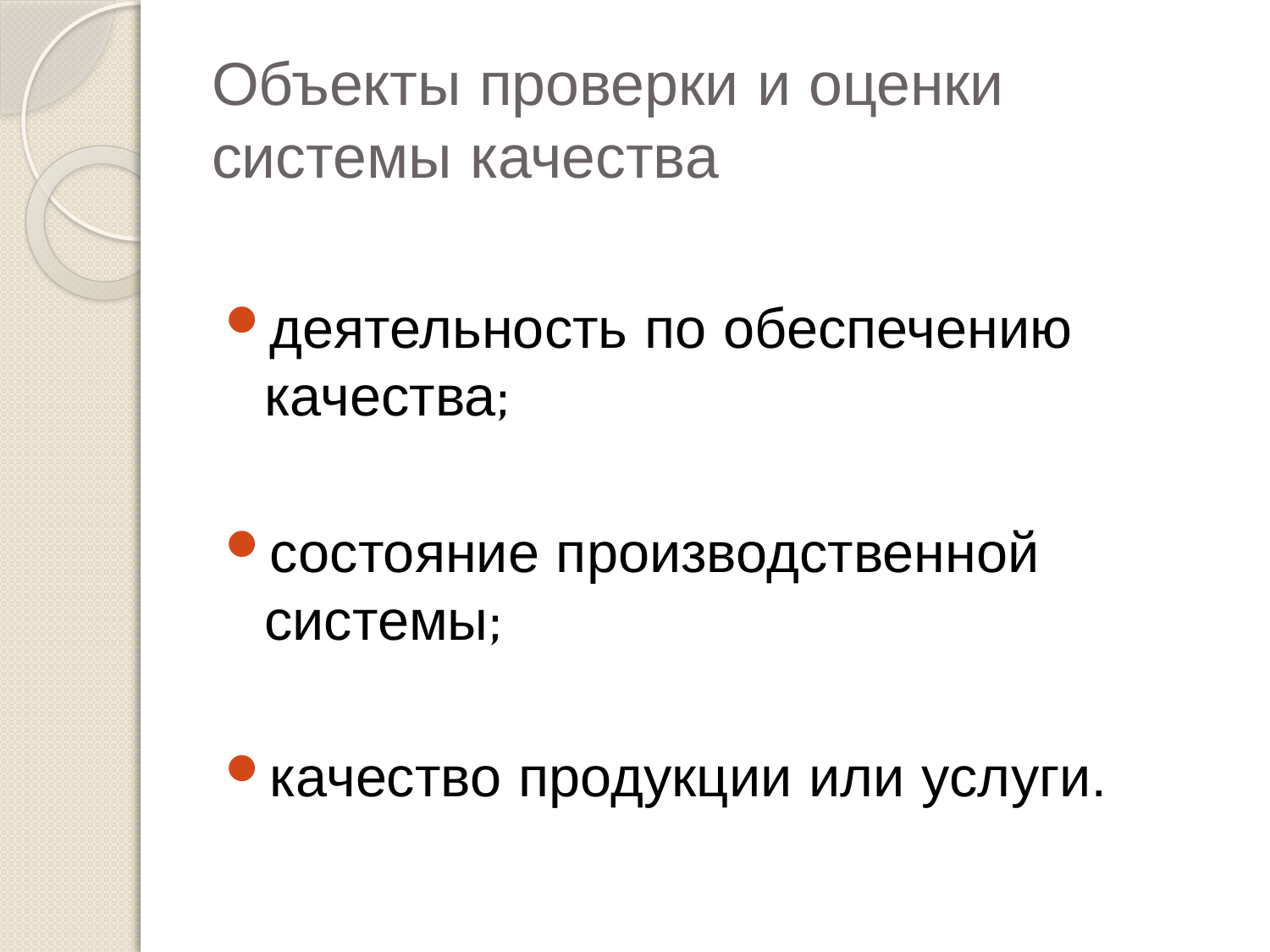

# Объекты проверки и оценки системы качества
деятельность по обеспечению качества;

состояние производственной системы;

качество продукции или услуги.